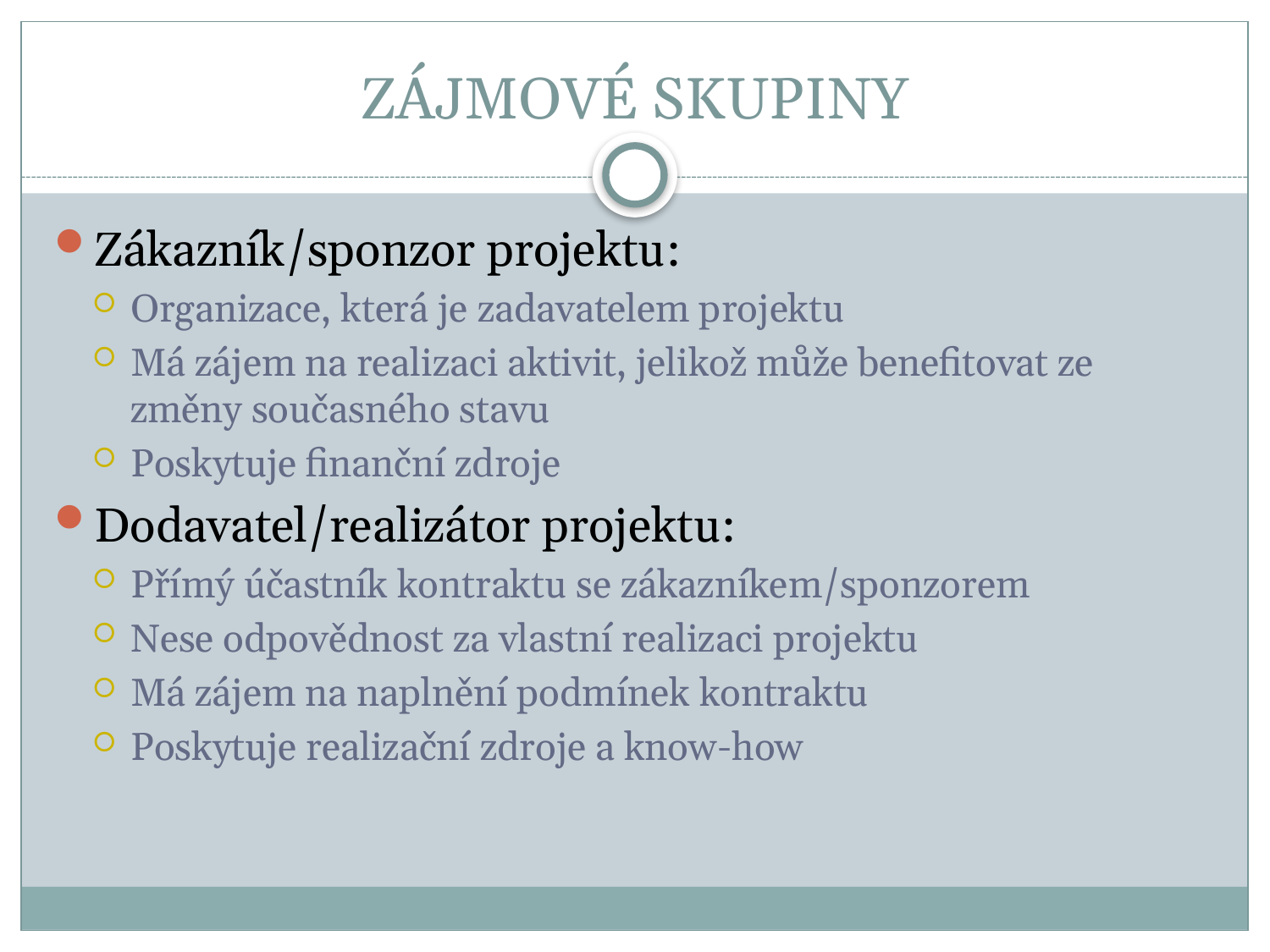

# ZÁJMOVÉ SKUPINY
Zákazník/sponzor projektu:
Organizace, která je zadavatelem projektu
Má zájem na realizaci aktivit, jelikož může benefitovat ze změny současného stavu
Poskytuje finanční zdroje
Dodavatel/realizátor projektu:
Přímý účastník kontraktu se zákazníkem/sponzorem
Nese odpovědnost za vlastní realizaci projektu
Má zájem na naplnění podmínek kontraktu
Poskytuje realizační zdroje a know-how